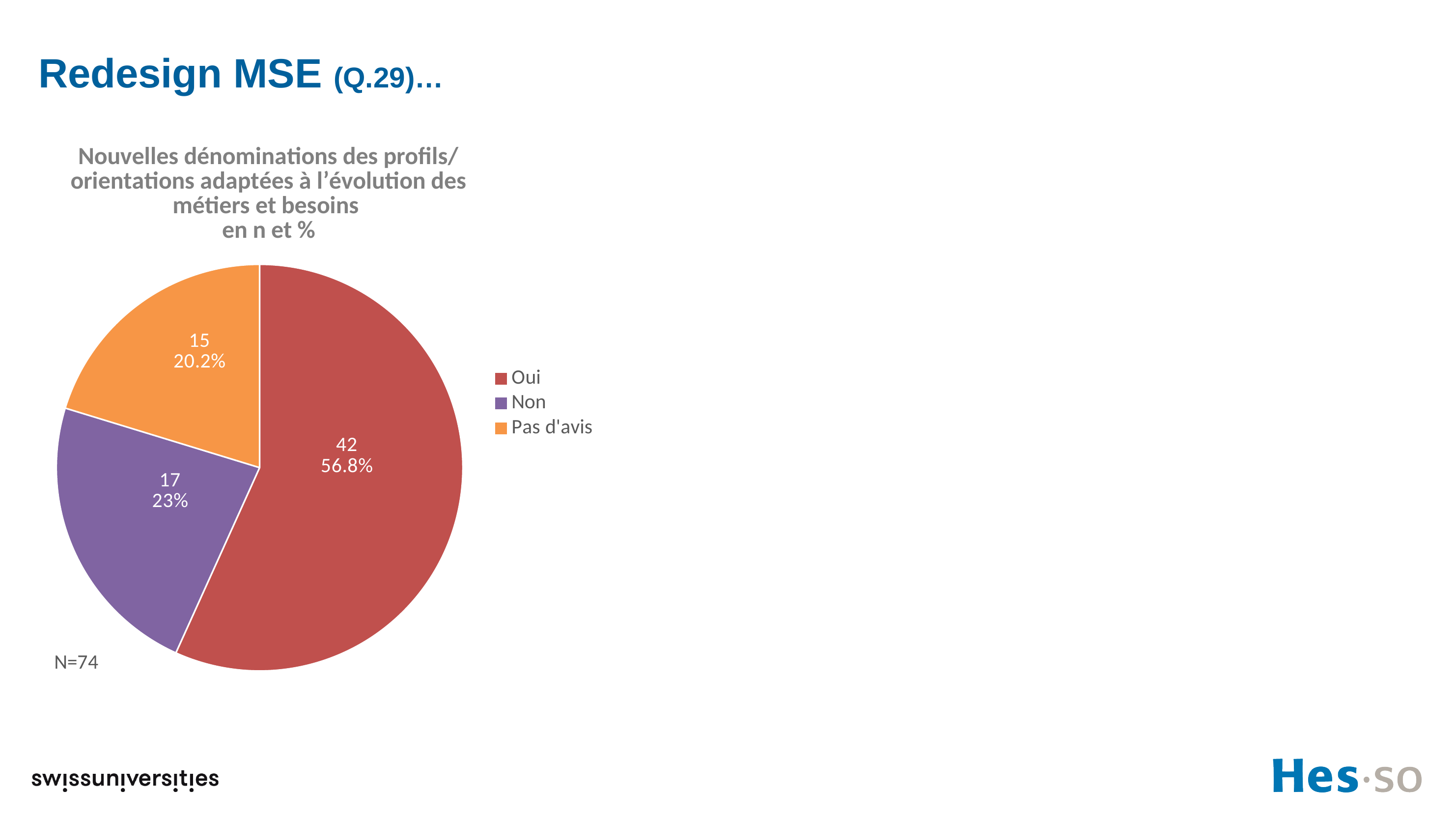

# Redesign MSE (Q.29)…

### Chart: Nouvelles dénominations des profils/orientations adaptées à l’évolution des métiers et besoins
en n et %

| Category |  |
|---|---|
| Oui  | 42.0 |
| Non  | 17.0 |
| Pas d'avis | 15.0 |